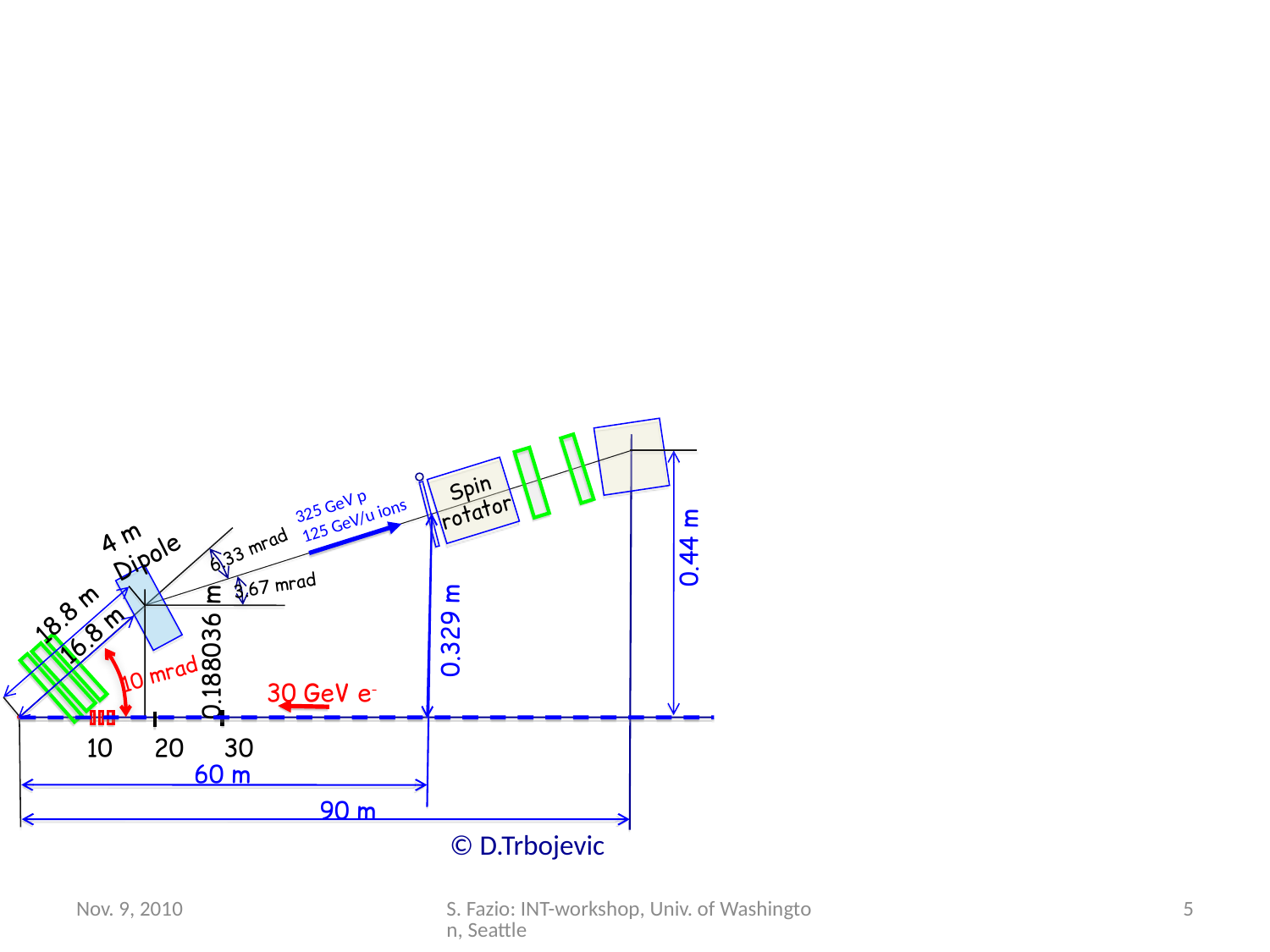

#

Spin
rotator

325 GeV p
125 GeV/u ions
4 m
Dipole

0.44 m
6.33 mrad
3.67 mrad

18.8 m
0.329 m
16.8 m

0.188036 m

10 mrad
30 GeV e-

20
10
30
60 m
90 m
© D.Trbojevic
Nov. 9, 2010
S. Fazio: INT-workshop, Univ. of Washington, Seattle
5